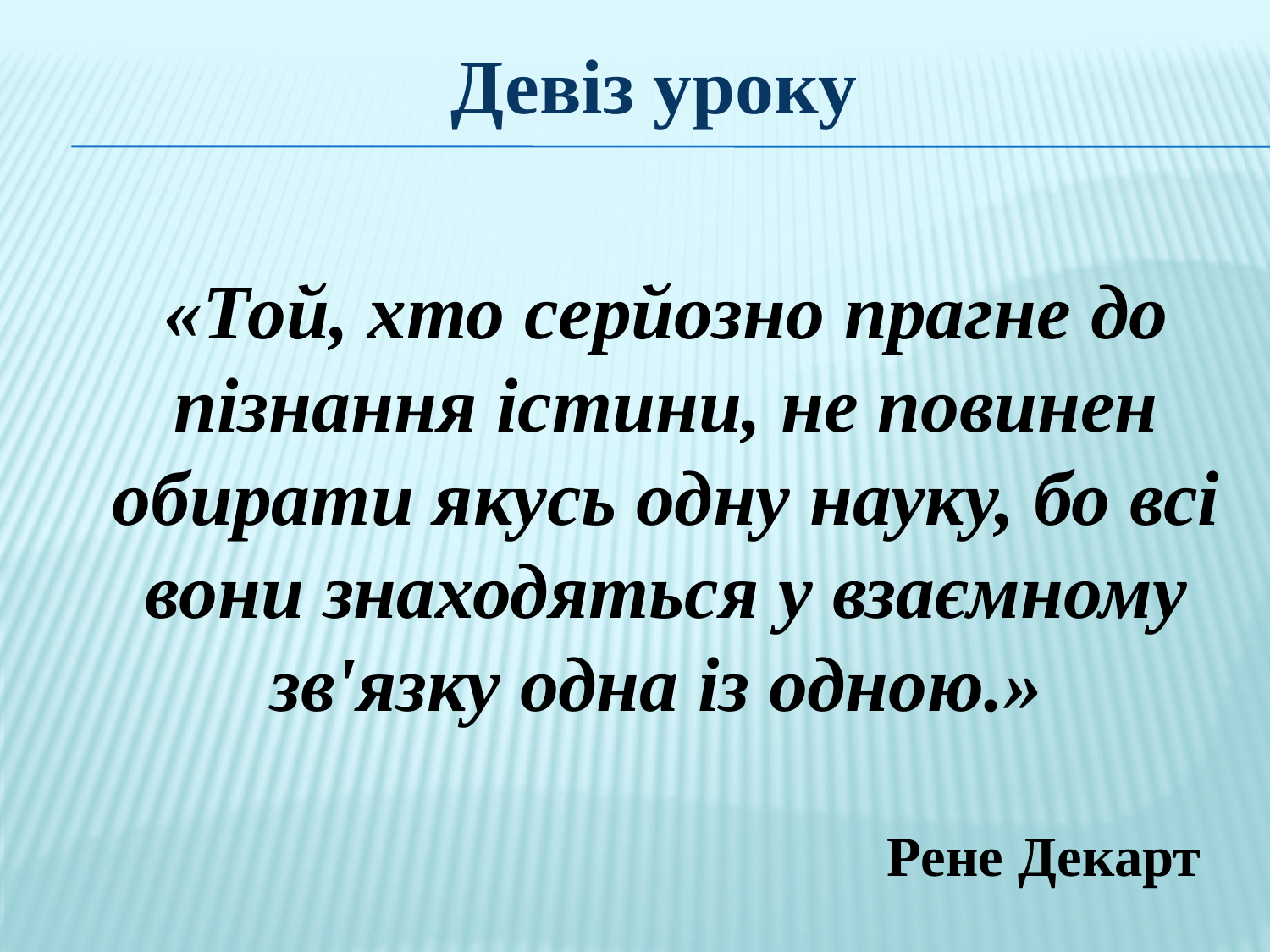

Девіз уроку
# «Той, хто серйозно прагне до пізнання істини, не повинен обирати якусь одну науку, бо всі вони знаходяться у взаємному зв'язку одна із одною.»
Рене Декарт